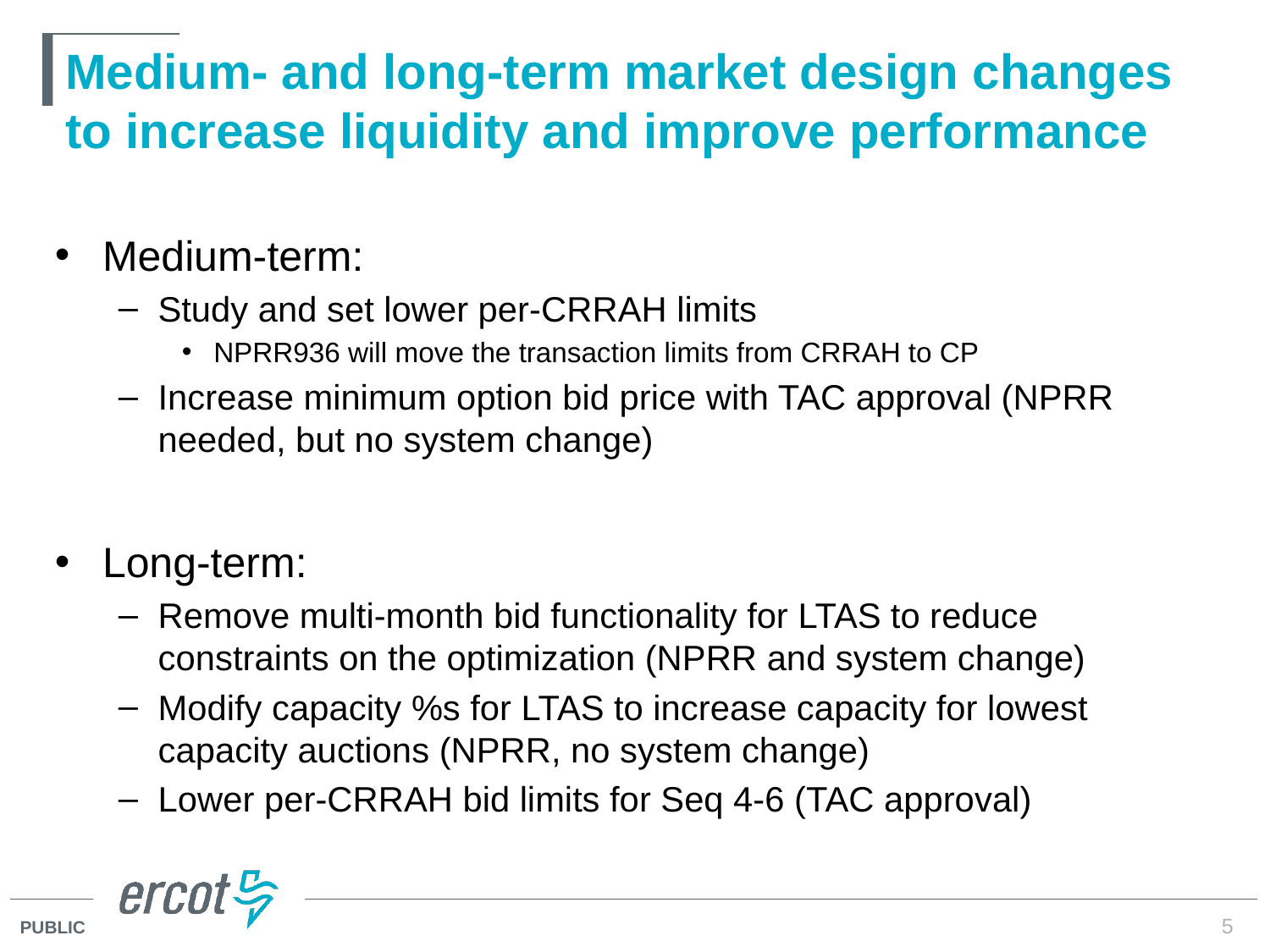

# Medium- and long-term market design changes to increase liquidity and improve performance
Medium-term:
Study and set lower per-CRRAH limits
NPRR936 will move the transaction limits from CRRAH to CP
Increase minimum option bid price with TAC approval (NPRR needed, but no system change)

Long-term:
Remove multi-month bid functionality for LTAS to reduce constraints on the optimization (NPRR and system change)
Modify capacity %s for LTAS to increase capacity for lowest capacity auctions (NPRR, no system change)
Lower per-CRRAH bid limits for Seq 4-6 (TAC approval)

5